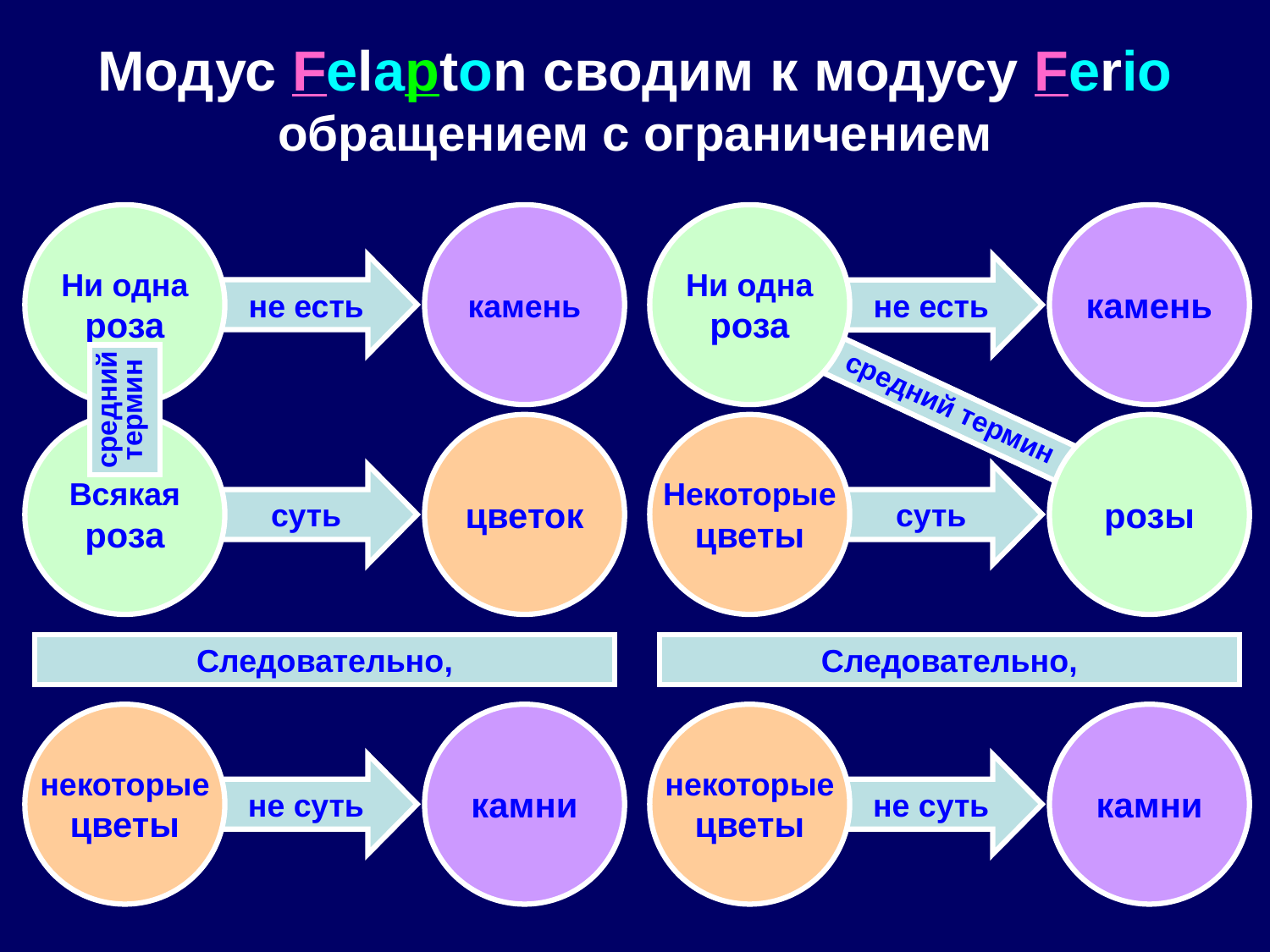

# Модус Felapton сводим к модусу Ferio обращением с ограничением
Ни одна
роза
камень
Ни одна
роза
камень
не есть
не есть
средний
термин
 средний термин
не суть
Всякая
роза
цветок
Некоторые
цветы
розы
суть
суть
Следовательно,
Следовательно,
некоторые
цветы
камни
некоторые
цветы
камни
не суть
не суть